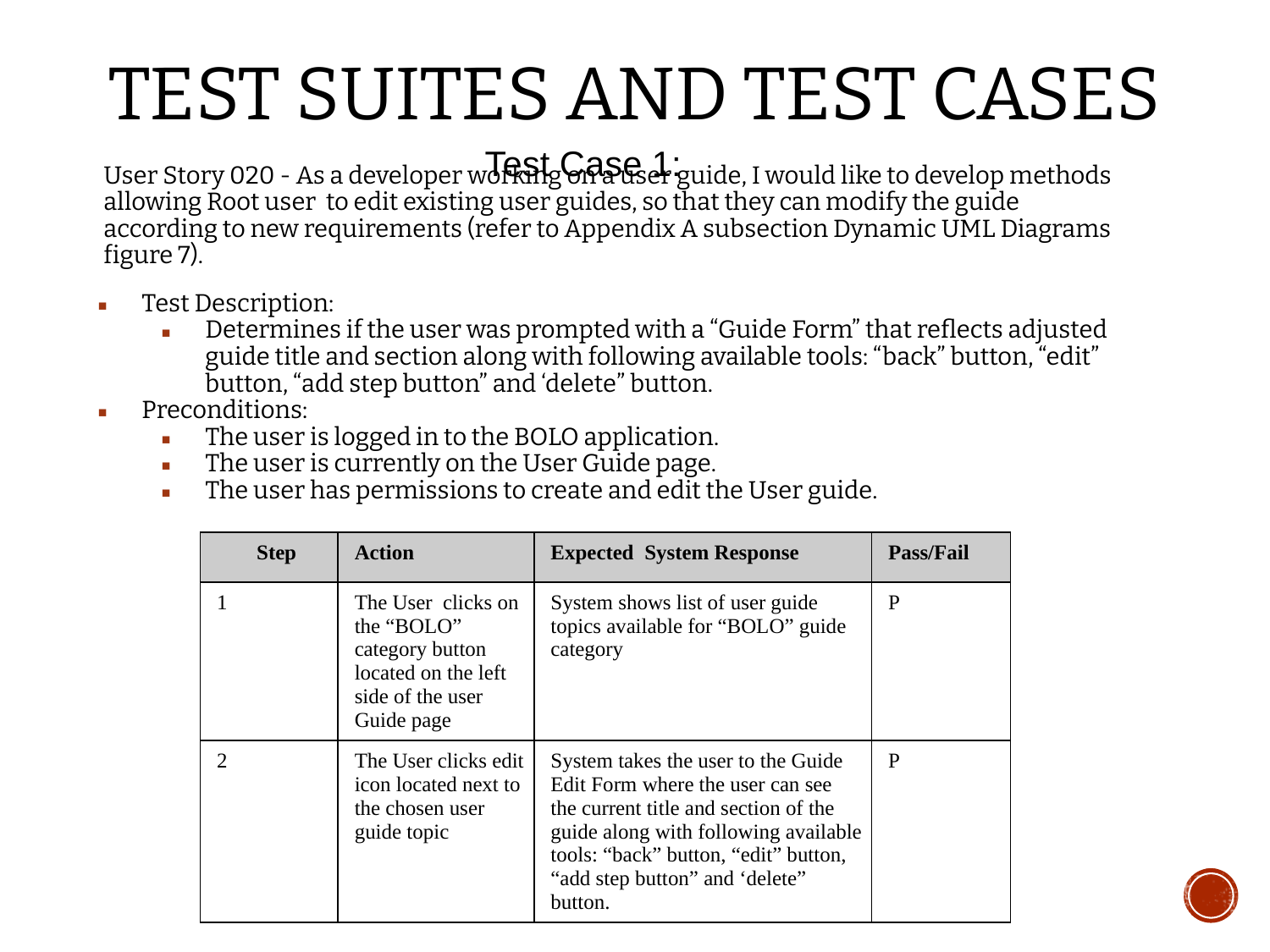

# TEST SUITES AND TEST CASES
Test Case 1:
User Story 020 - As a developer working on a user guide, I would like to develop methods allowing Root user  to edit existing user guides, so that they can modify the guide according to new requirements (refer to Appendix A subsection Dynamic UML Diagrams figure 7).
Test Description:
Determines if the user was prompted with a “Guide Form” that reflects adjusted guide title and section along with following available tools: “back” button, “edit” button, “add step button” and ‘delete” button.
Preconditions:
The user is logged in to the BOLO application.
The user is currently on the User Guide page.
The user has permissions to create and edit the User guide.

| Step | Action | Expected System Response | Pass/Fail |
| --- | --- | --- | --- |
| 1 | The User clicks on the “BOLO” category button located on the left side of the user Guide page | System shows list of user guide topics available for “BOLO” guide category | P |
| 2 | The User clicks edit icon located next to the chosen user guide topic | System takes the user to the Guide Edit Form where the user can see the current title and section of the guide along with following available tools: “back” button, “edit” button, “add step button” and ‘delete” button. | P |